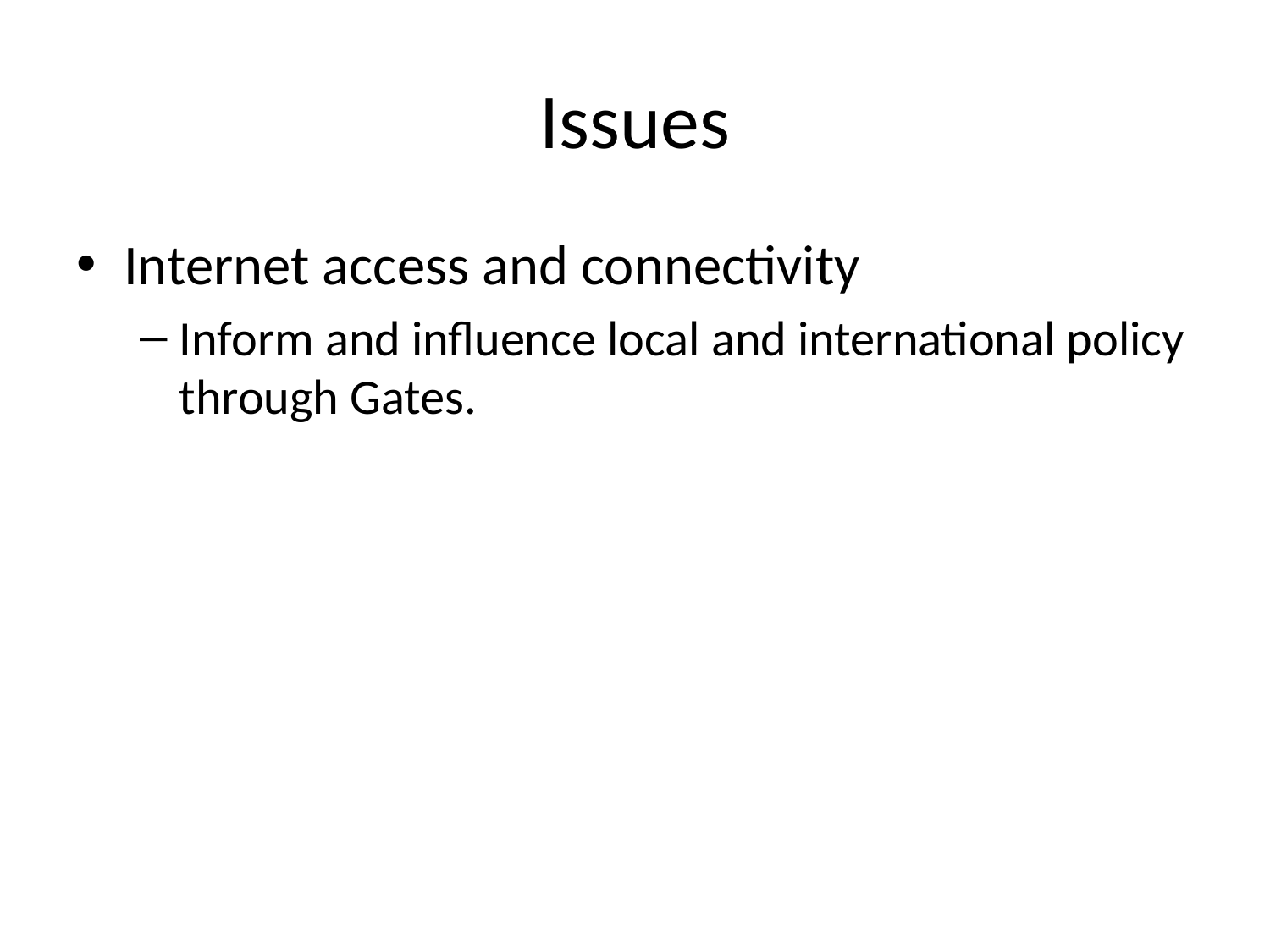

# Issues
Internet access and connectivity
Inform and influence local and international policy through Gates.